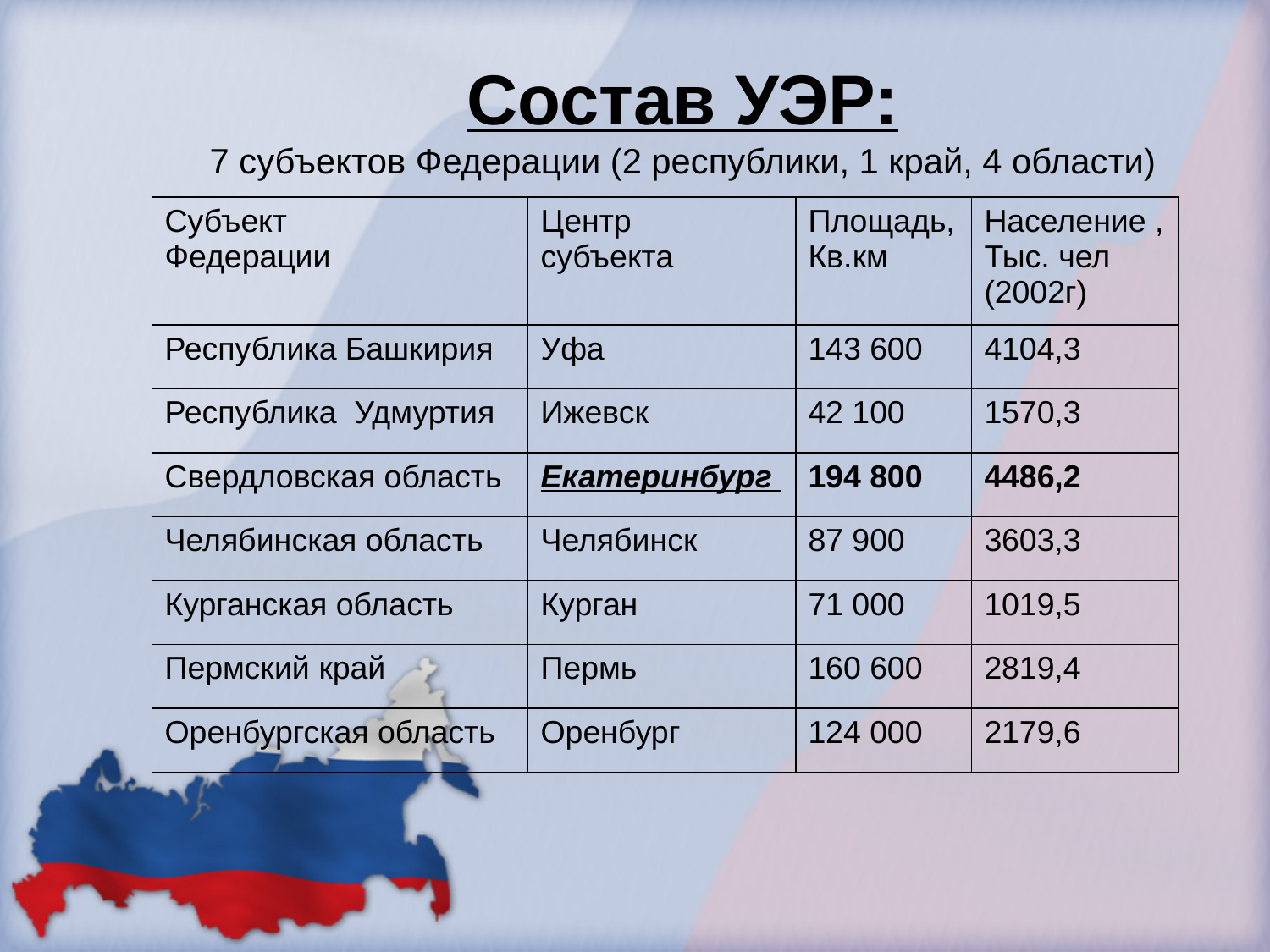

# Состав УЭР: 7 субъектов Федерации (2 республики, 1 край, 4 области)
| Субъект Федерации | Центр субъекта | Площадь, Кв.км | Население , Тыс. чел (2002г) |
| --- | --- | --- | --- |
| Республика Башкирия | Уфа | 143 600 | 4104,3 |
| Республика Удмуртия | Ижевск | 42 100 | 1570,3 |
| Свердловская область | Екатеринбург | 194 800 | 4486,2 |
| Челябинская область | Челябинск | 87 900 | 3603,3 |
| Курганская область | Курган | 71 000 | 1019,5 |
| Пермский край | Пермь | 160 600 | 2819,4 |
| Оренбургская область | Оренбург | 124 000 | 2179,6 |